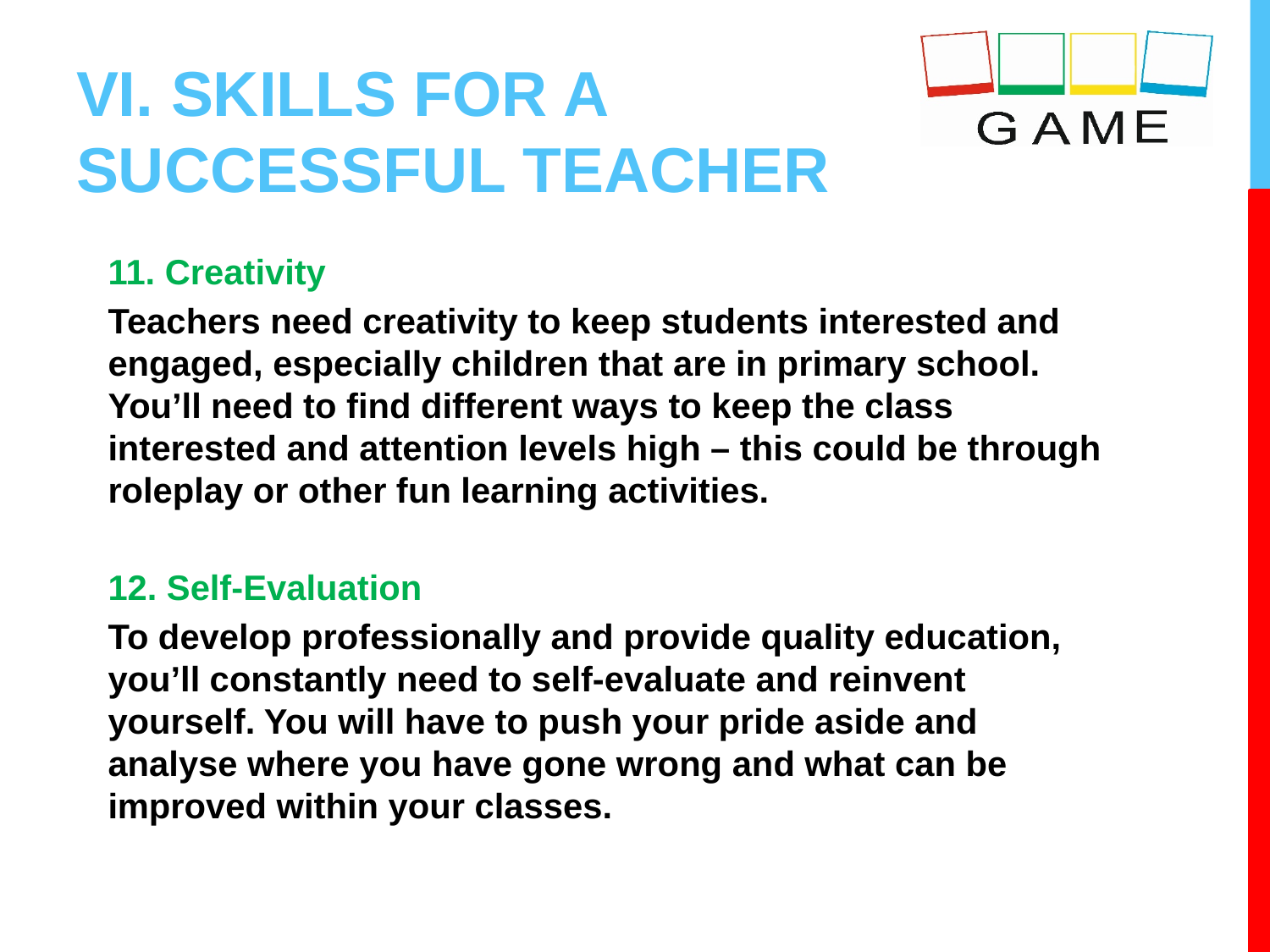

# VI. SKILLS FOR A SUCCESSFUL TEACHER
11. Creativity
Teachers need creativity to keep students interested and engaged, especially children that are in primary school. You’ll need to find different ways to keep the class interested and attention levels high – this could be through roleplay or other fun learning activities.

12. Self-Evaluation
To develop professionally and provide quality education, you’ll constantly need to self-evaluate and reinvent yourself. You will have to push your pride aside and analyse where you have gone wrong and what can be improved within your classes.